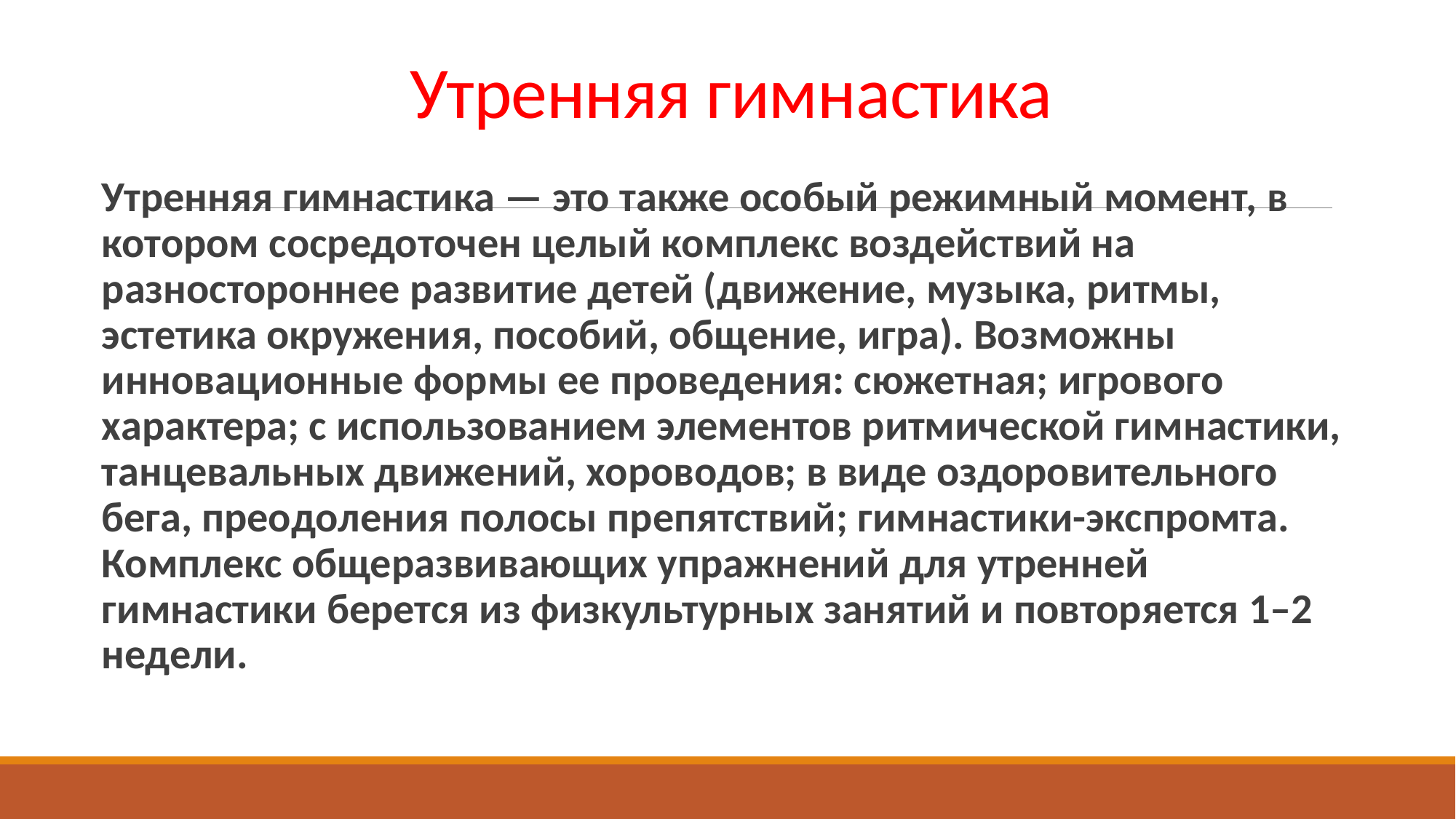

# Утренняя гимнастика
Утренняя гимнастика — это также особый режимный момент, в котором сосредоточен целый комплекс воздействий на разностороннее развитие детей (движение, музыка, ритмы, эстетика окружения, пособий, общение, игра). Возможны инновационные формы ее проведения: сюжетная; игрового характера; с использованием элементов ритмической гимнастики, танцевальных движений, хороводов; в виде оздоровительного бега, преодоления полосы препятствий; гимнастики-экспромта. Комплекс общеразвивающих упражнений для утренней гимнастики берется из физкультурных занятий и повторяется 1–2 недели.